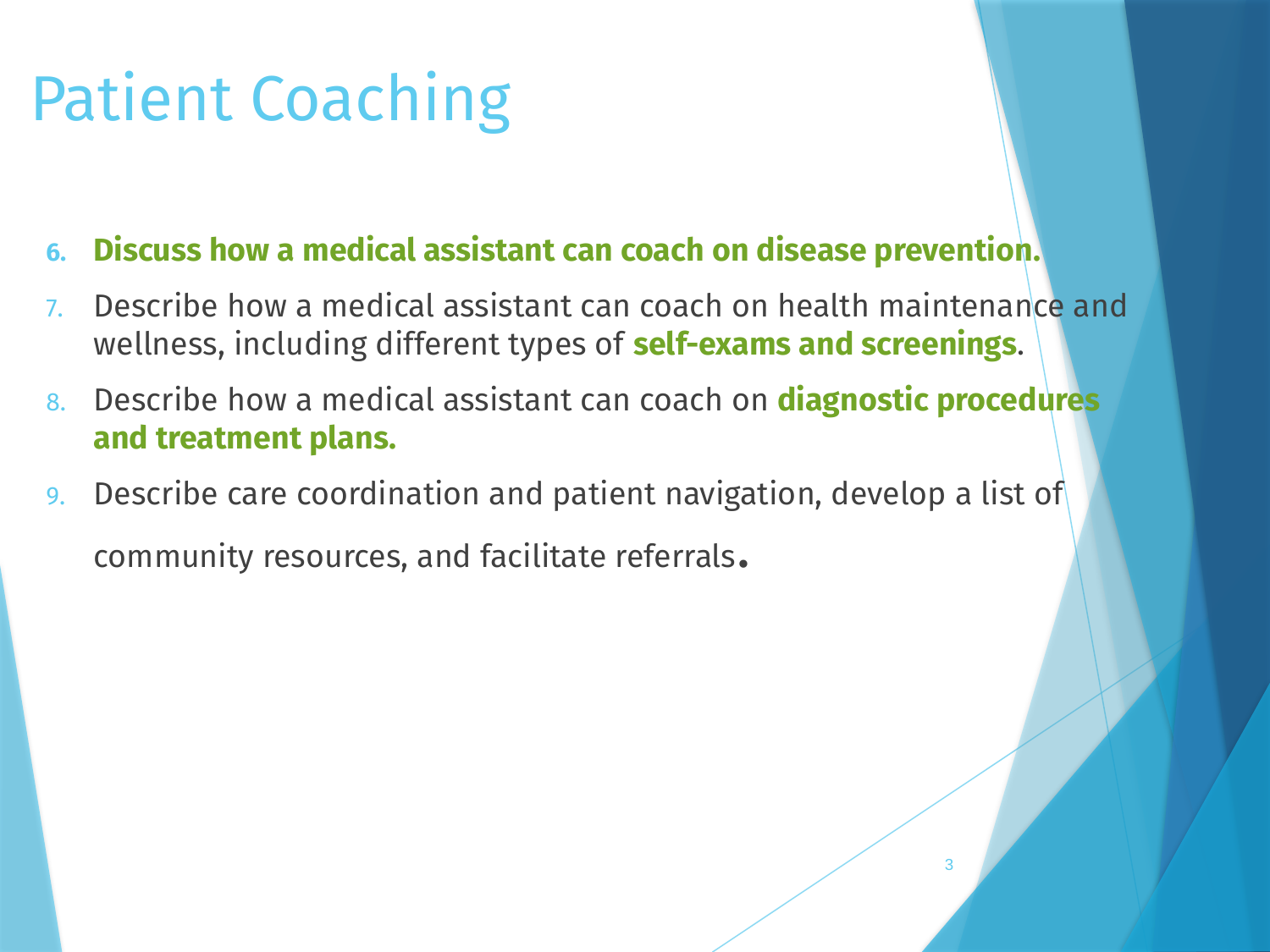

Patient Coaching
Discuss how a medical assistant can coach on disease prevention.
Describe how a medical assistant can coach on health maintenance and wellness, including different types of self-exams and screenings.
Describe how a medical assistant can coach on diagnostic procedures and treatment plans.
Describe care coordination and patient navigation, develop a list of community resources, and facilitate referrals.
3